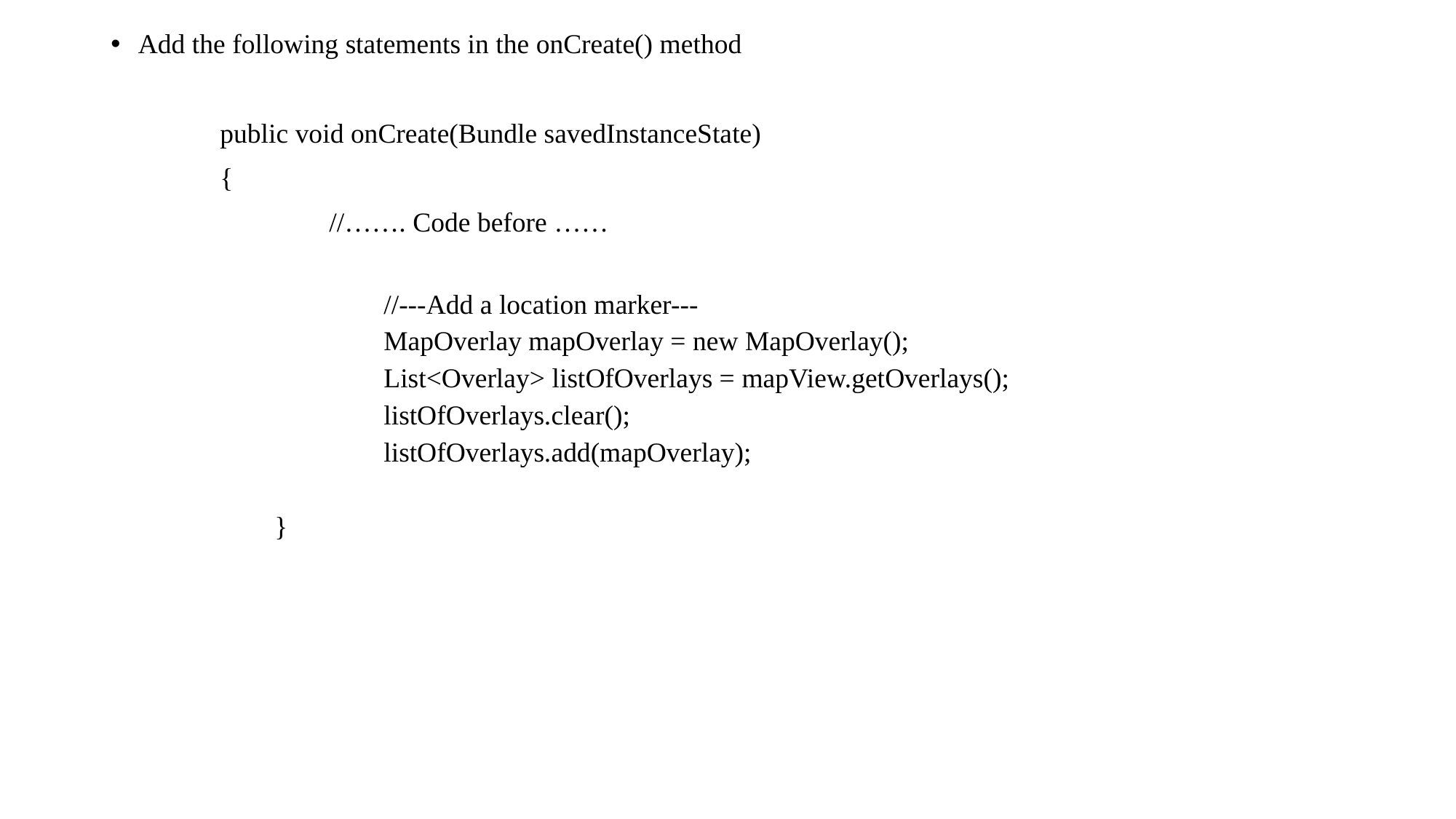

Add the following statements in the onCreate() method

	public void onCreate(Bundle savedInstanceState)
	{
		//……. Code before ……

		//---Add a location marker---
		MapOverlay mapOverlay = new MapOverlay();
		List<Overlay> listOfOverlays = mapView.getOverlays();
		listOfOverlays.clear();
		listOfOverlays.add(mapOverlay);

	}